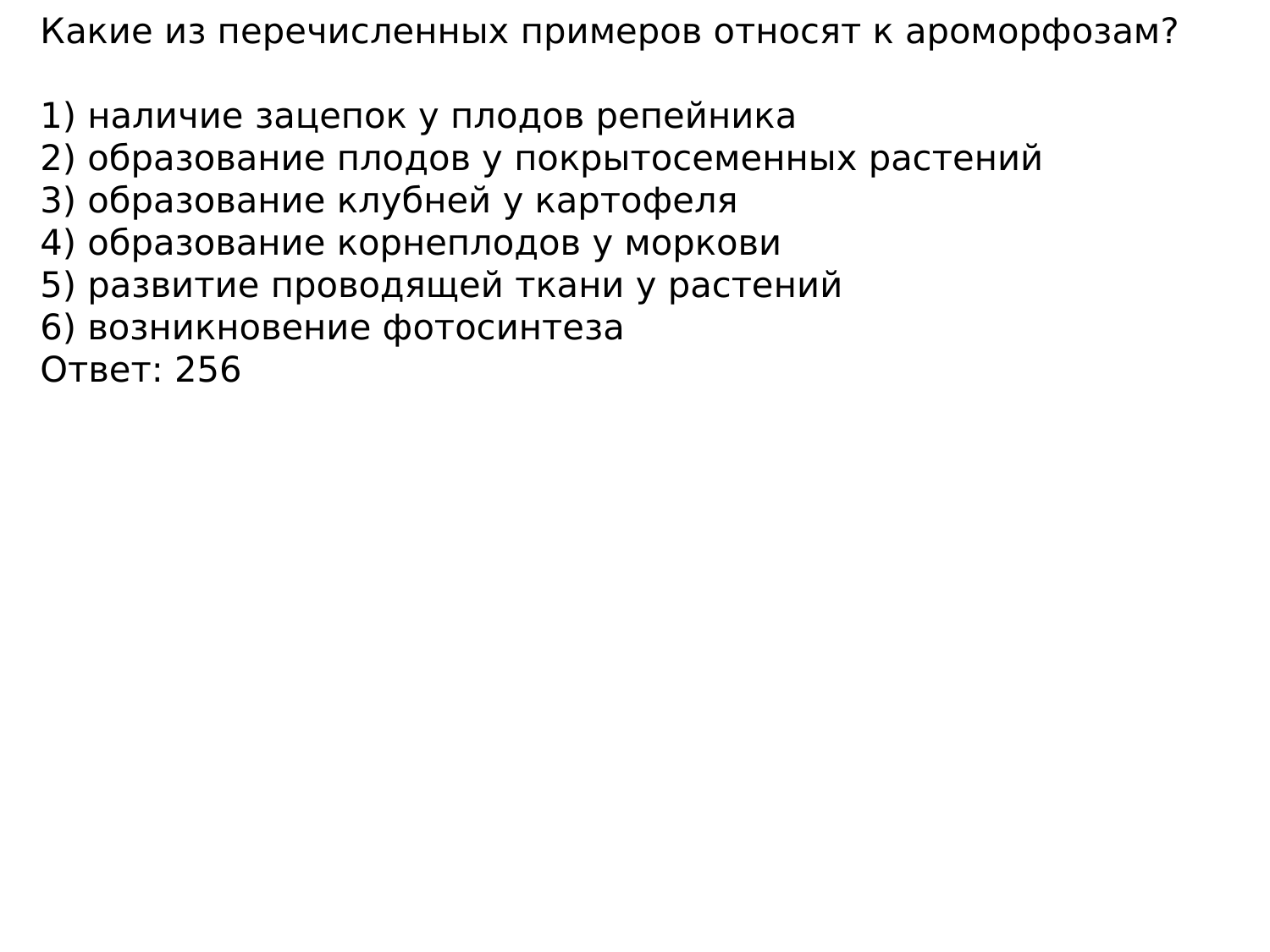

Какие из перечисленных примеров относят к ароморфозам?

1) наличие зацепок у плодов репейника
2) образование плодов у покрытосеменных растений
3) образование клубней у картофеля
4) образование корнеплодов у моркови
5) развитие проводящей ткани у растений
6) возникновение фотосинтеза
Ответ: 256